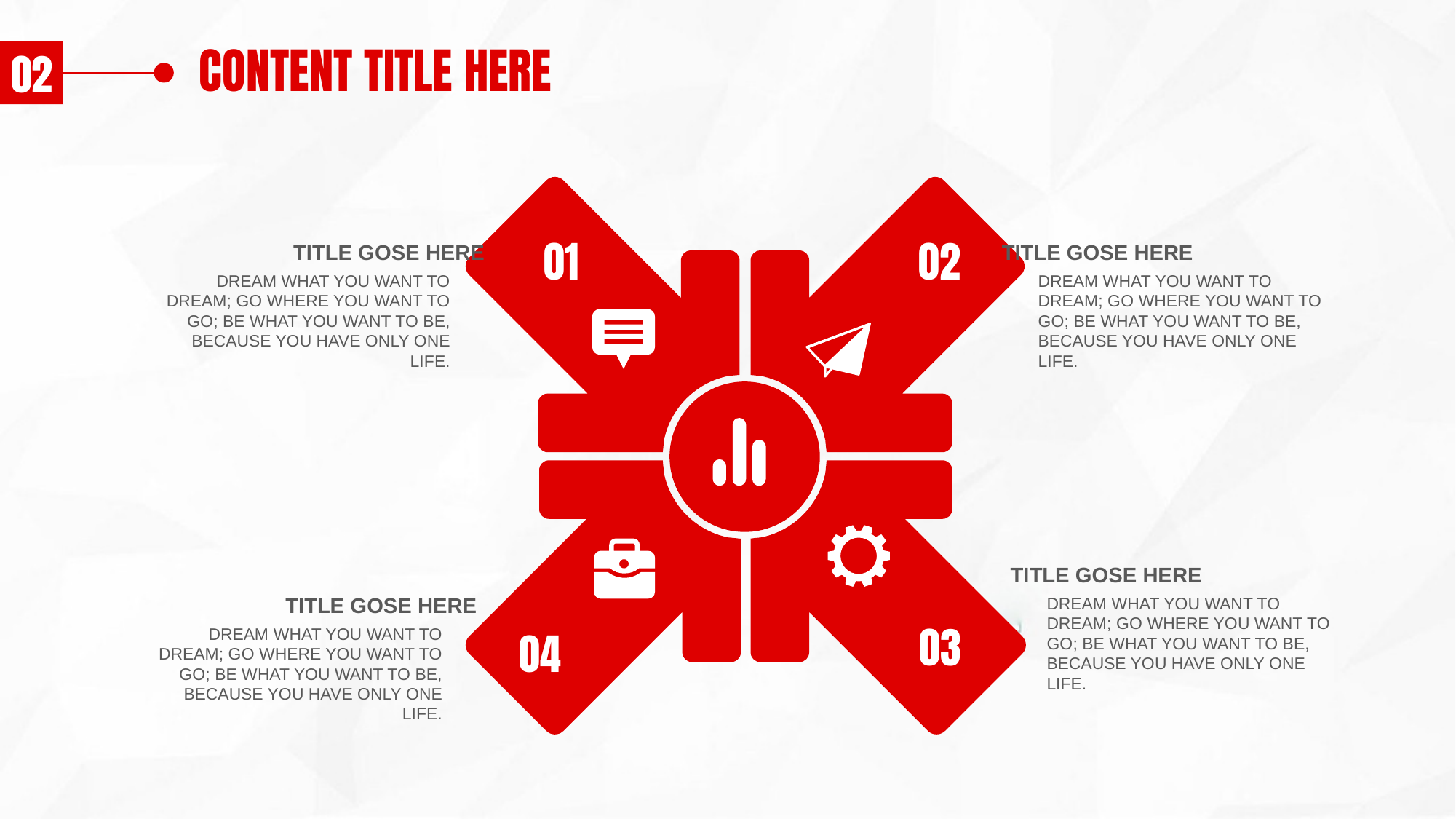

CONTENT TITLE HERE

02

01
02
TITLE GOSE HERE
DREAM WHAT YOU WANT TO DREAM; GO WHERE YOU WANT TO GO; BE WHAT YOU WANT TO BE, BECAUSE YOU HAVE ONLY ONE LIFE.
TITLE GOSE HERE
DREAM WHAT YOU WANT TO DREAM; GO WHERE YOU WANT TO GO; BE WHAT YOU WANT TO BE, BECAUSE YOU HAVE ONLY ONE LIFE.

TITLE GOSE HERE
DREAM WHAT YOU WANT TO DREAM; GO WHERE YOU WANT TO GO; BE WHAT YOU WANT TO BE, BECAUSE YOU HAVE ONLY ONE LIFE.
TITLE GOSE HERE
DREAM WHAT YOU WANT TO DREAM; GO WHERE YOU WANT TO GO; BE WHAT YOU WANT TO BE, BECAUSE YOU HAVE ONLY ONE LIFE.
03
04